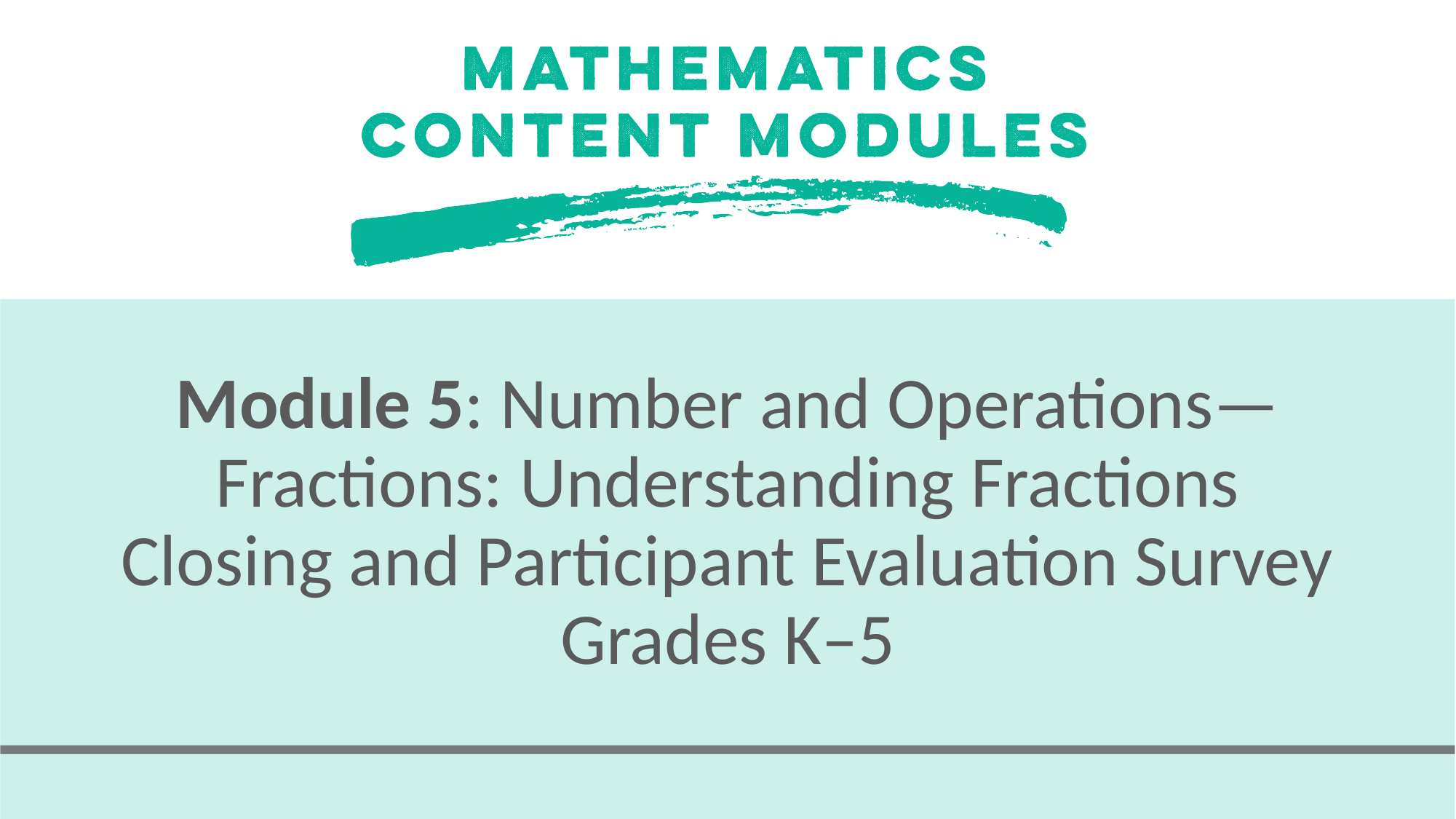

Module 5: Number and Operations—Fractions: Understanding Fractions
Closing and Participant Evaluation Survey
Grades K–5